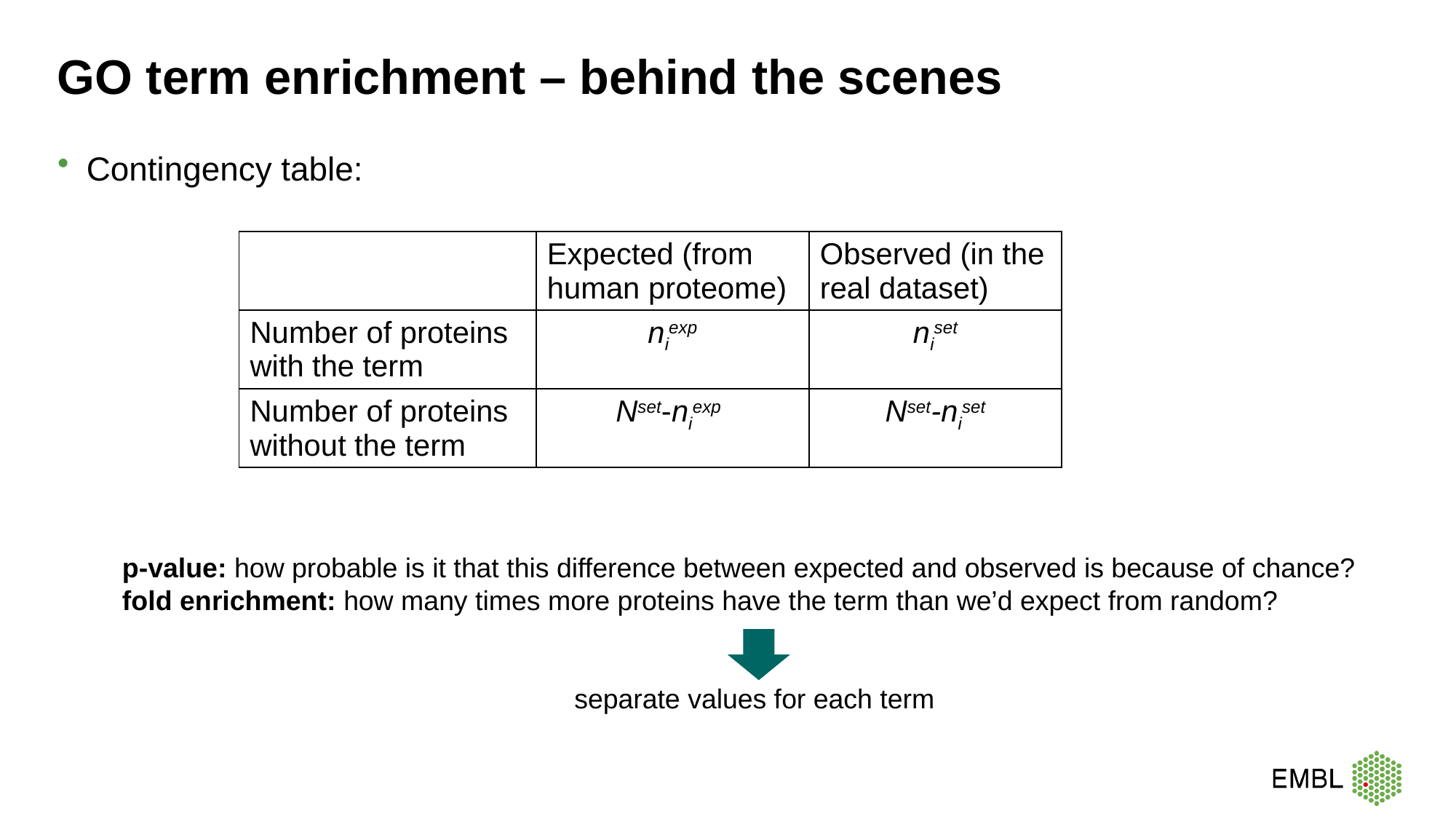

# GO term enrichment – behind the scenes
Contingency table:
|  | Expected (from human proteome) | Observed (in the real dataset) |
| --- | --- | --- |
| Number of proteins with the term | niexp | niset |
| Number of proteins without the term | Nset-niexp | Nset-niset |
p-value: how probable is it that this difference between expected and observed is because of chance?
fold enrichment: how many times more proteins have the term than we’d expect from random?

separate values for each term